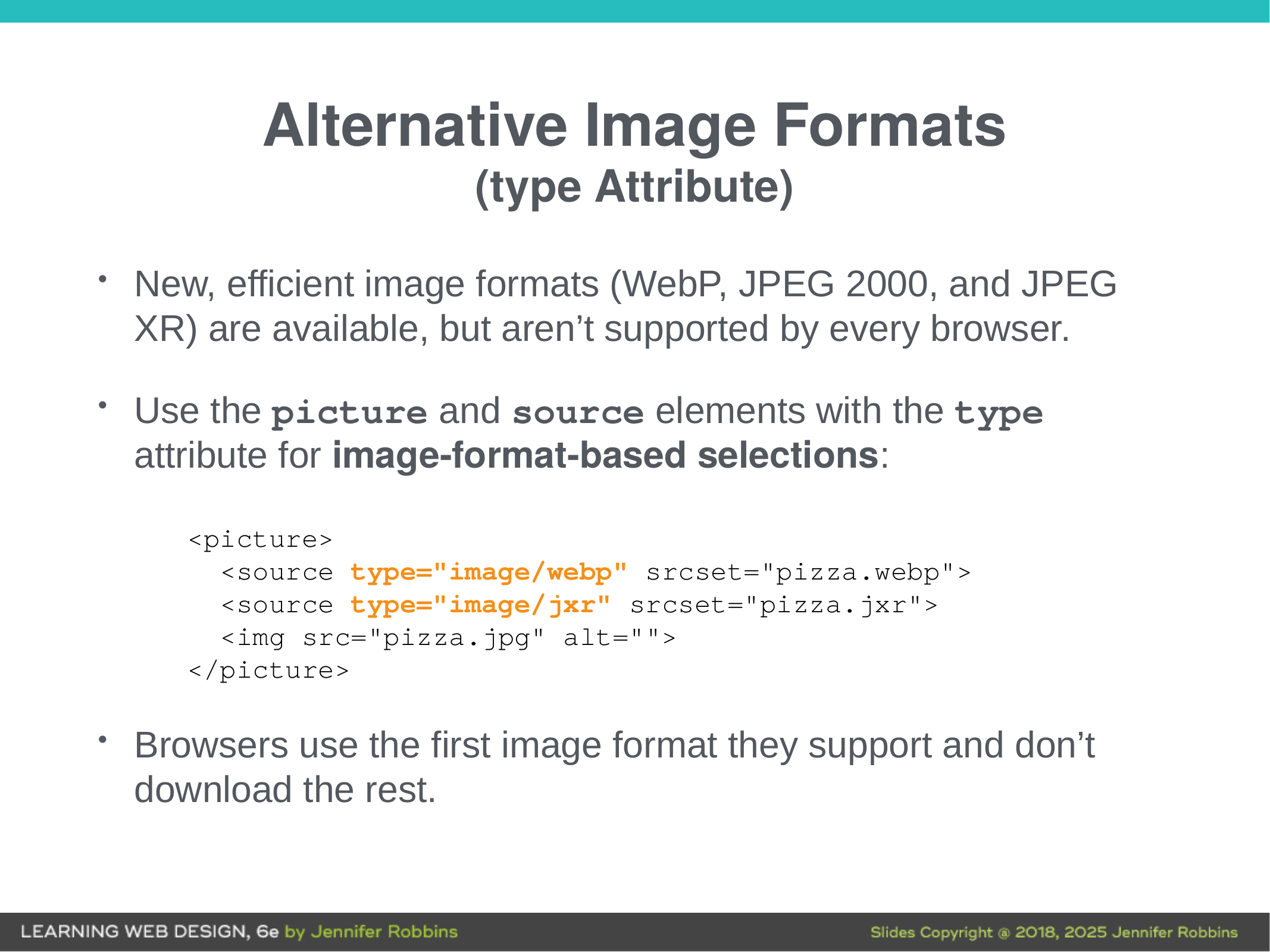

# Alternative Image Formats (type Attribute)
New, efficient image formats (WebP, JPEG 2000, and JPEG XR) are available, but aren’t supported by every browser.
Use the picture and source elements with the type attribute for image-format-based selections:
<picture>
  <source type="image/webp" srcset="pizza.webp">
  <source type="image/jxr" srcset="pizza.jxr">
  <img src="pizza.jpg" alt="">
</picture>
Browsers use the first image format they support and don’t download the rest.